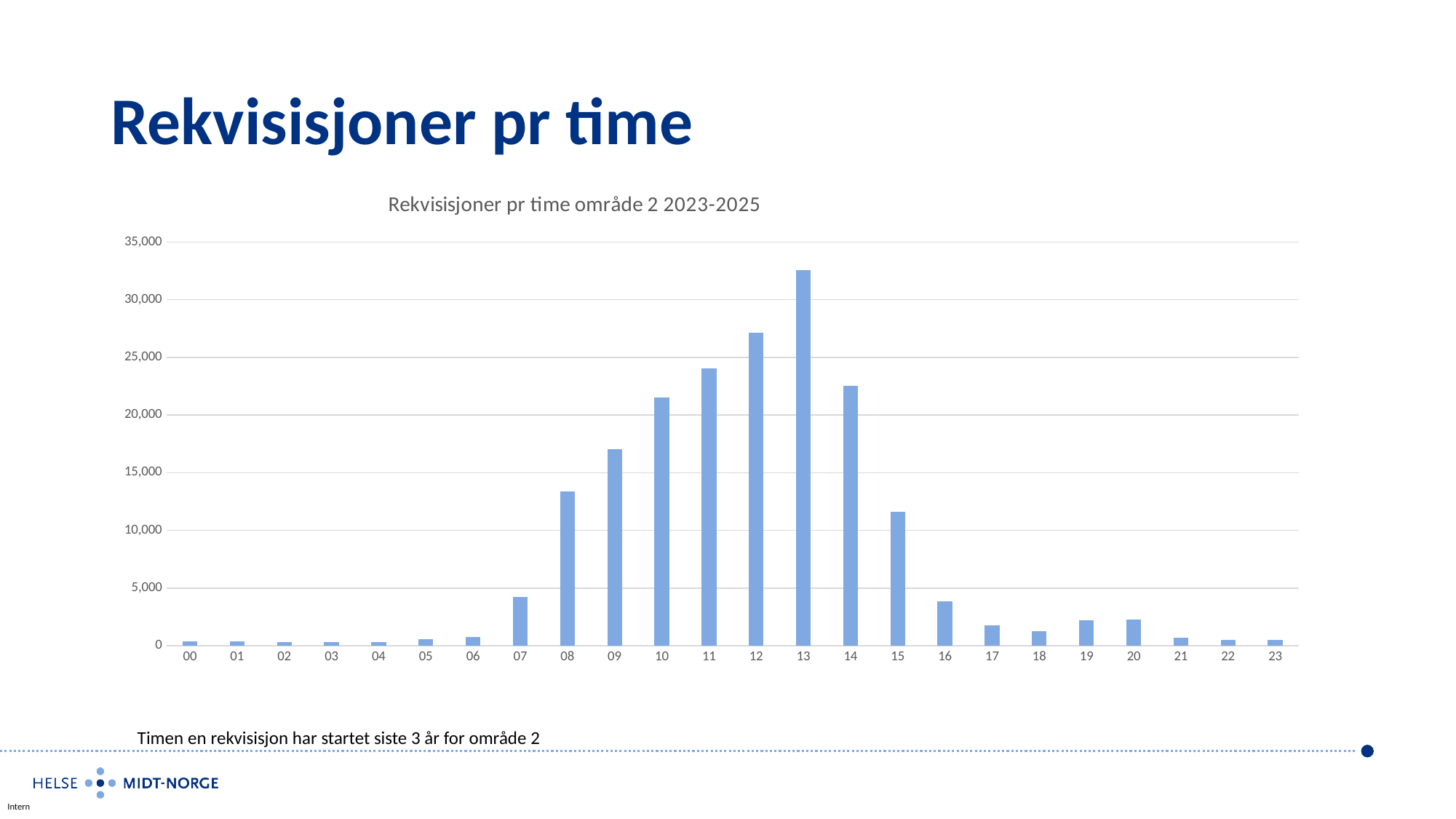

# Rekvisisjoner pr time

### Chart: Rekvisisjoner pr time område 2 2023-2025

| Category |  |
|---|---|
| 00 | 391.0 |
| 01 | 378.0 |
| 02 | 327.0 |
| 03 | 307.0 |
| 04 | 343.0 |
| 05 | 559.0 |
| 06 | 748.0 |
| 07 | 4217.0 |
| 08 | 13349.0 |
| 09 | 17063.0 |
| 10 | 21528.0 |
| 11 | 24057.0 |
| 12 | 27124.0 |
| 13 | 32552.0 |
| 14 | 22551.0 |
| 15 | 11625.0 |
| 16 | 3837.0 |
| 17 | 1791.0 |
| 18 | 1268.0 |
| 19 | 2212.0 |
| 20 | 2254.0 |
| 21 | 688.0 |
| 22 | 531.0 |
| 23 | 482.0 |
Timen en rekvisisjon har startet siste 3 år for område 2